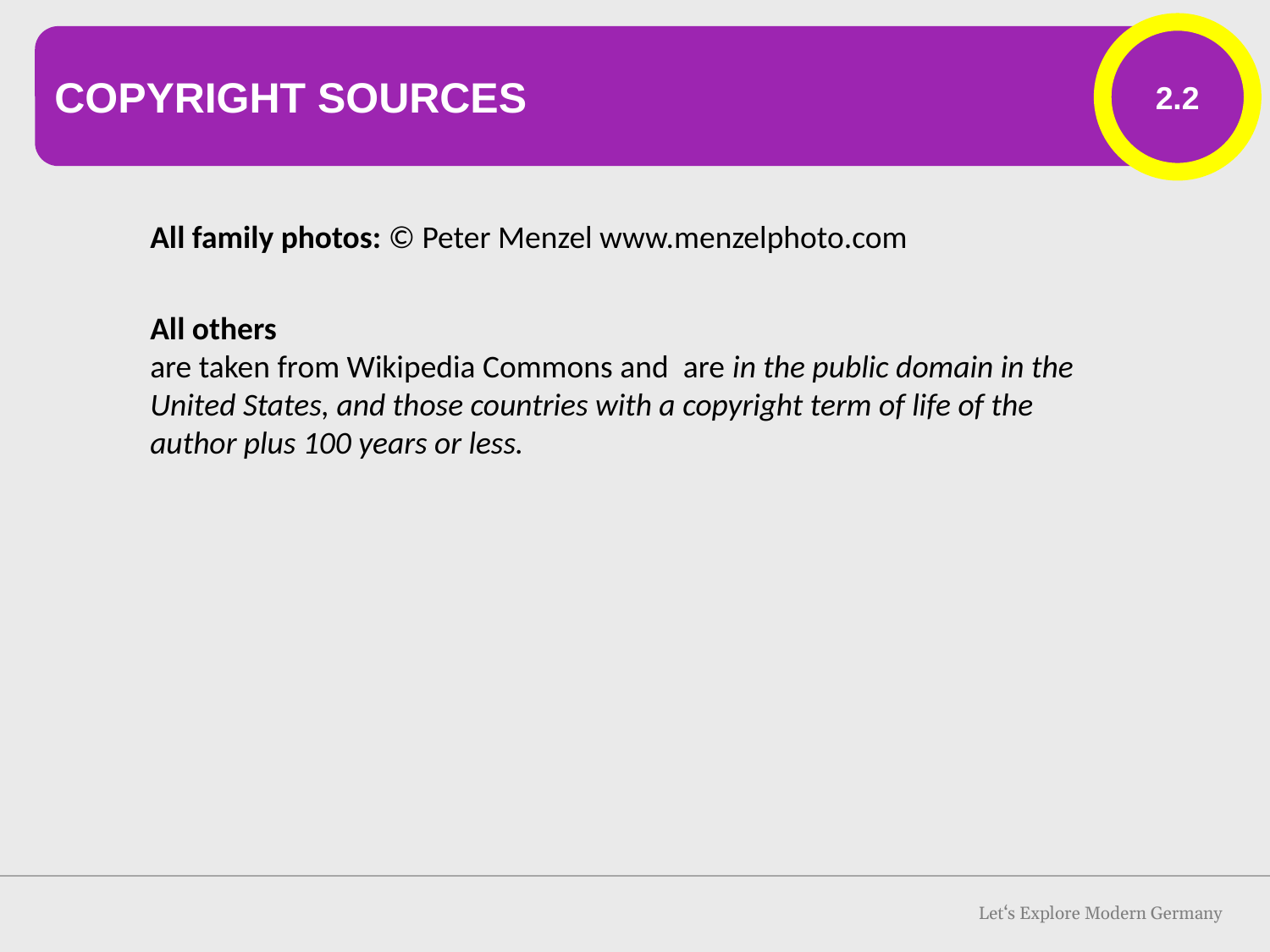

2.2
CopyRight Sources
All family photos: © Peter Menzel www.menzelphoto.com

All others
are taken from Wikipedia Commons and  are in the public domain in the United States, and those countries with a copyright term of life of the author plus 100 years or less.
Let‘s Explore Modern Germany